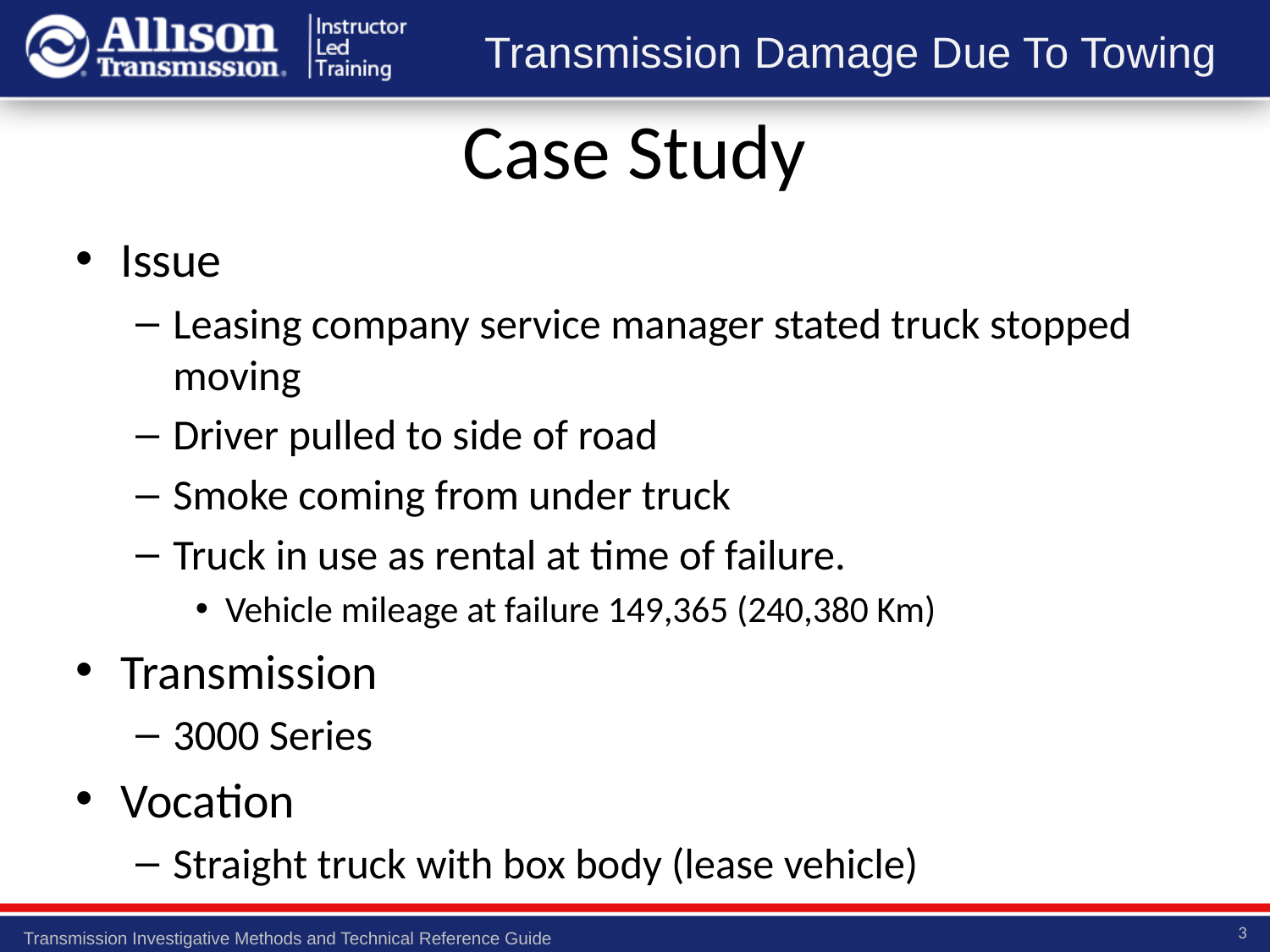

Case Study
Issue
Leasing company service manager stated truck stopped moving
Driver pulled to side of road
Smoke coming from under truck
Truck in use as rental at time of failure.
Vehicle mileage at failure 149,365 (240,380 Km)
Transmission
3000 Series
Vocation
Straight truck with box body (lease vehicle)
3